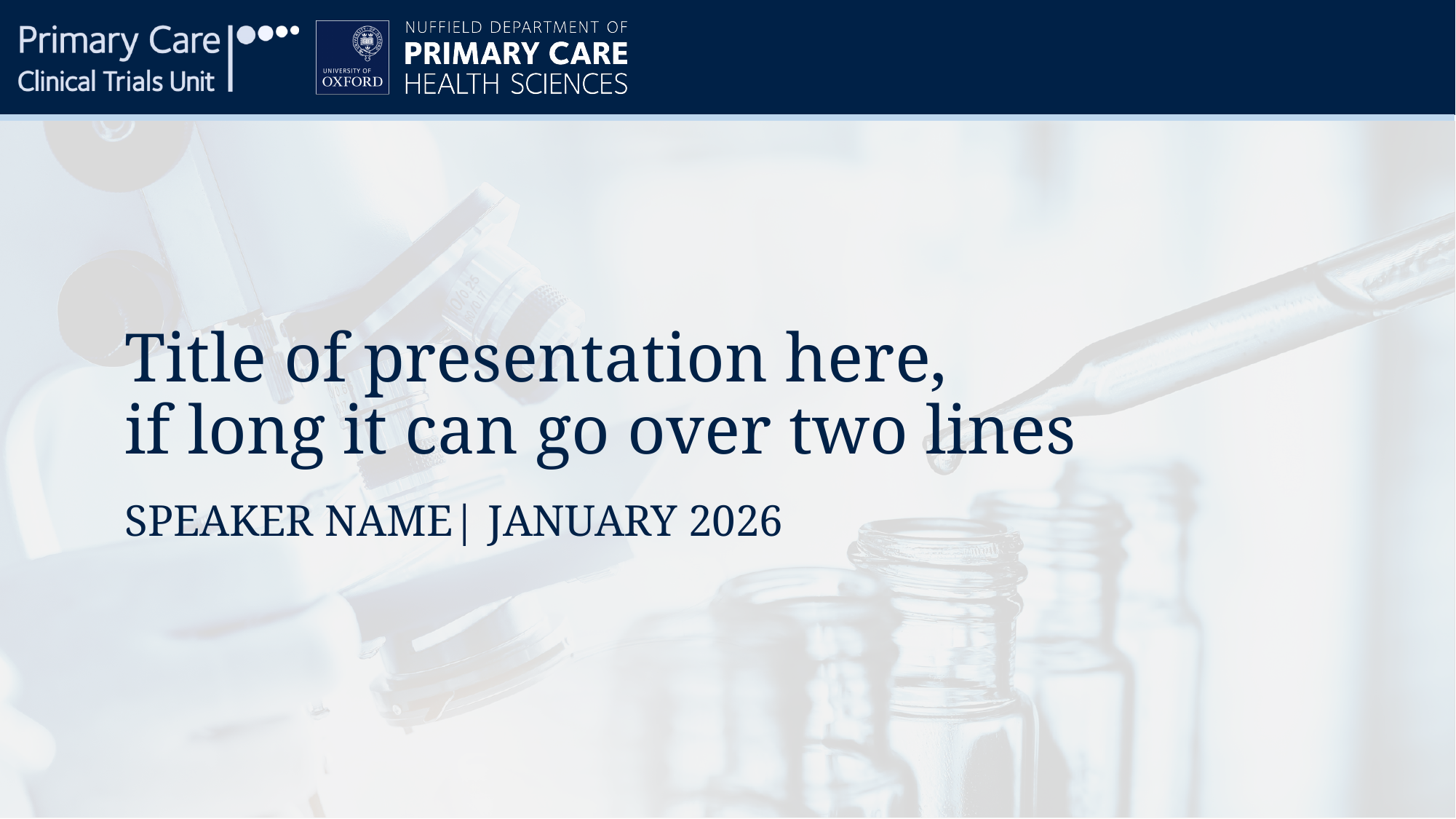

Title of presentation here,
if long it can go over two lines
SPEAKER NAME| JANUARY 2026